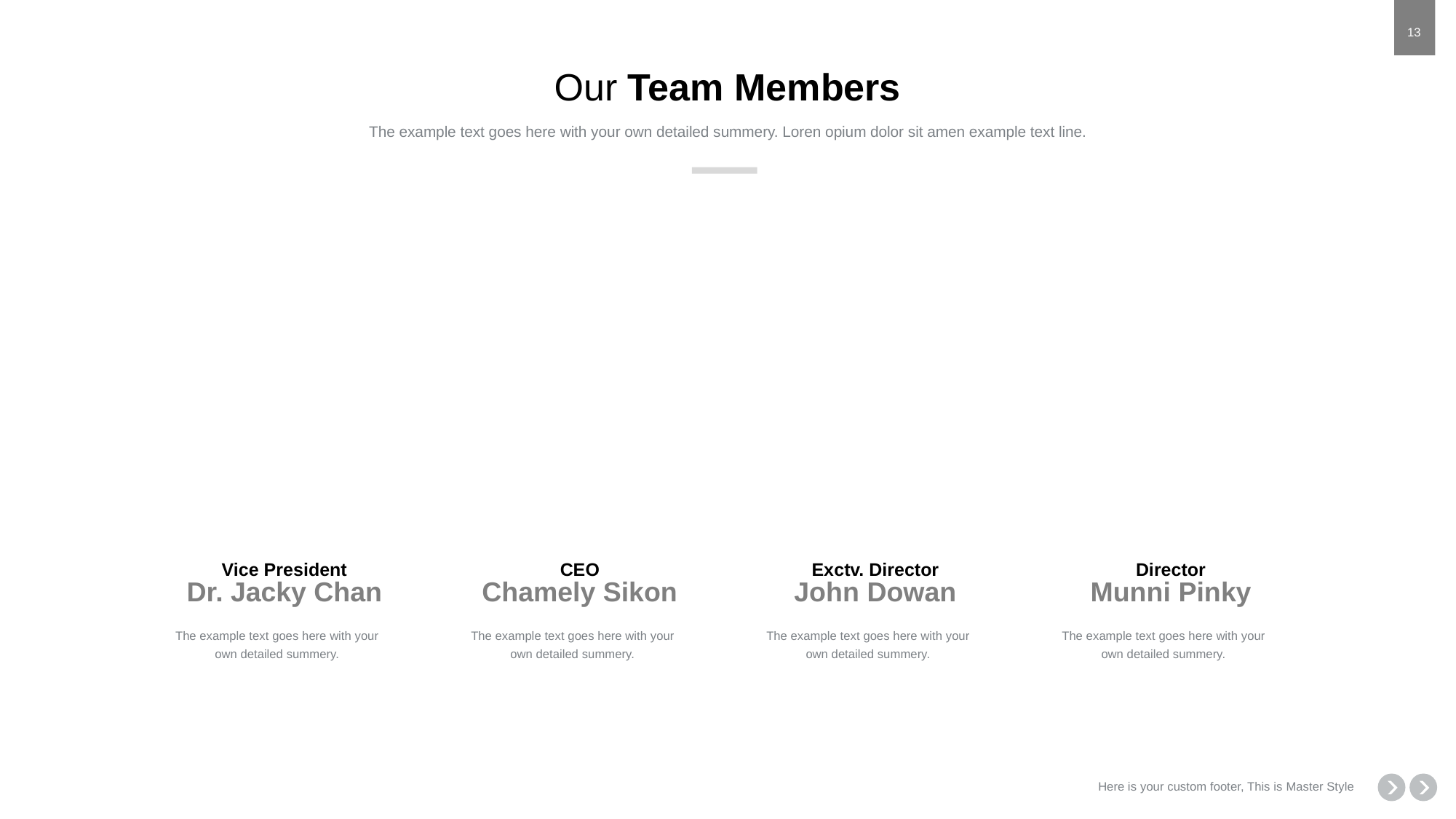

# Our Team Members
The example text goes here with your own detailed summery. Loren opium dolor sit amen example text line.

Vice President
Dr. Jacky Chan
The example text goes here with your own detailed summery.
CEO
Chamely Sikon
The example text goes here with your own detailed summery.
Exctv. Director
John Dowan
The example text goes here with your own detailed summery.
Director
Munni Pinky
The example text goes here with your own detailed summery.
Here is your custom footer, This is Master Style